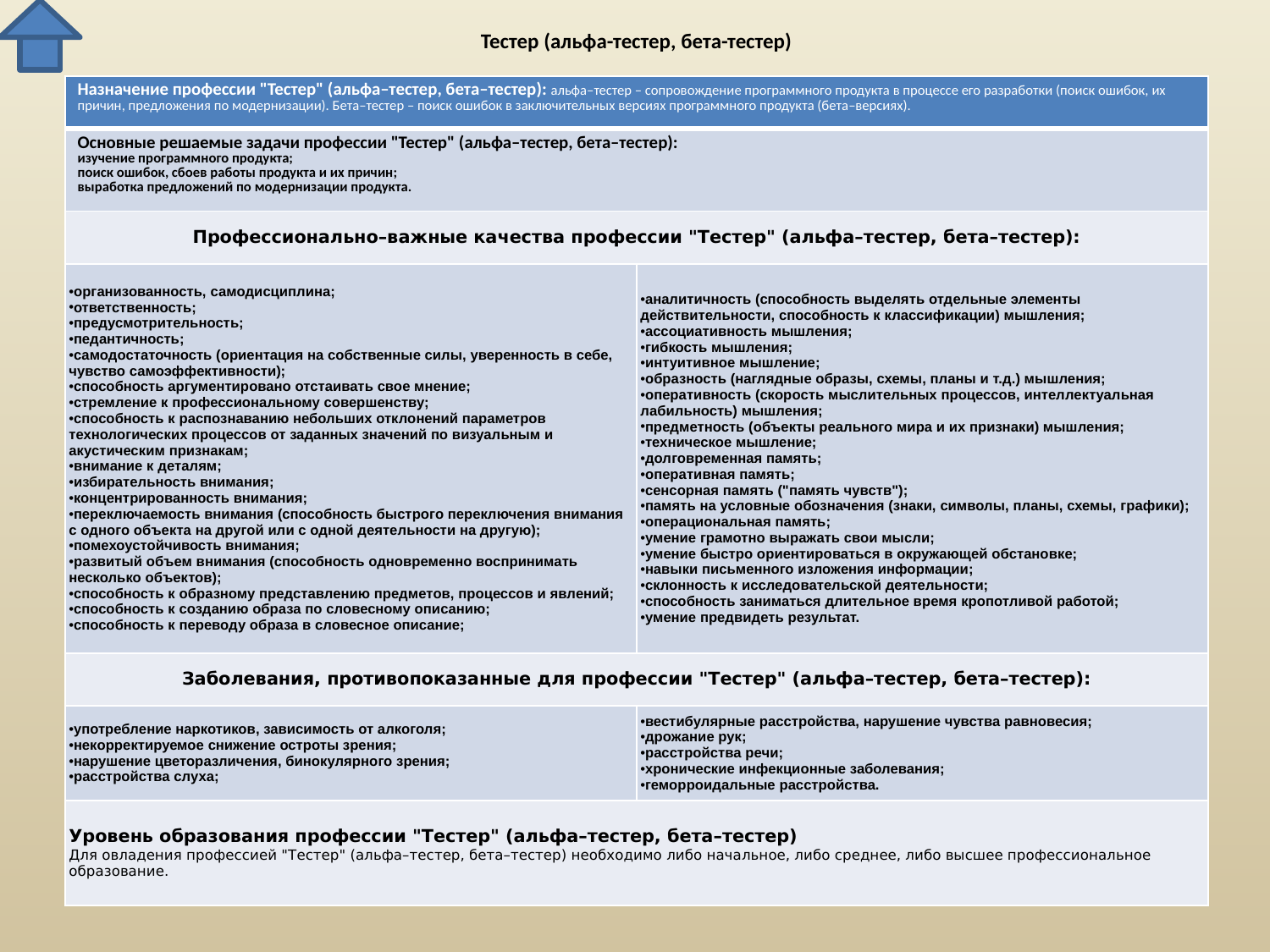

# Тестер (альфа-тестер, бета-тестер)
| Назначение профессии "Тестер" (альфа–тестер, бета–тестер): альфа–тестер – сопровождение программного продукта в процессе его разработки (поиск ошибок, их причин, предложения по модернизации). Бета–тестер – поиск ошибок в заключительных версиях программного продукта (бета–версиях). |  |
| --- | --- |
| Основные решаемые задачи профессии "Тестер" (альфа–тестер, бета–тестер): изучение программного продукта; поиск ошибок, сбоев работы продукта и их причин; выработка предложений по модернизации продукта. |  |
| Профессионально–важные качества профессии "Тестер" (альфа–тестер, бета–тестер): |  |
| организованность, самодисциплина; ответственность; предусмотрительность; педантичность; самодостаточность (ориентация на собственные силы, уверенность в себе, чувство самоэффективности); способность аргументировано отстаивать свое мнение; стремление к профессиональному совершенству; способность к распознаванию небольших отклонений параметров технологических процессов от заданных значений по визуальным и акустическим признакам; внимание к деталям; избирательность внимания; концентрированность внимания; переключаемость внимания (способность быстрого переключения внимания с одного объекта на другой или с одной деятельности на другую); помехоустойчивость внимания; развитый объем внимания (способность одновременно воспринимать несколько объектов); способность к образному представлению предметов, процессов и явлений; способность к созданию образа по словесному описанию; способность к переводу образа в словесное описание; | аналитичность (способность выделять отдельные элементы действительности, способность к классификации) мышления; ассоциативность мышления; гибкость мышления; интуитивное мышление; образность (наглядные образы, схемы, планы и т.д.) мышления; оперативность (скорость мыслительных процессов, интеллектуальная лабильность) мышления; предметность (объекты реального мира и их признаки) мышления; техническое мышление; долговременная память; оперативная память; сенсорная память ("память чувств"); память на условные обозначения (знаки, символы, планы, схемы, графики); операциональная память; умение грамотно выражать свои мысли; умение быстро ориентироваться в окружающей обстановке; навыки письменного изложения информации; склонность к исследовательской деятельности; способность заниматься длительное время кропотливой работой; умение предвидеть результат. |
| Заболевания, противопоказанные для профессии "Тестер" (альфа–тестер, бета–тестер): |  |
| употребление наркотиков, зависимость от алкоголя; некорректируемое снижение остроты зрения; нарушение цветоразличения, бинокулярного зрения; расстройства слуха; | вестибулярные расстройства, нарушение чувства равновесия; дрожание рук; расстройства речи; хронические инфекционные заболевания; геморроидальные расстройства. |
| Уровень образования профессии "Тестер" (альфа–тестер, бета–тестер) Для овладения профессией "Тестер" (альфа–тестер, бета–тестер) необходимо либо начальное, либо среднее, либо высшее профессиональное образование. |  |